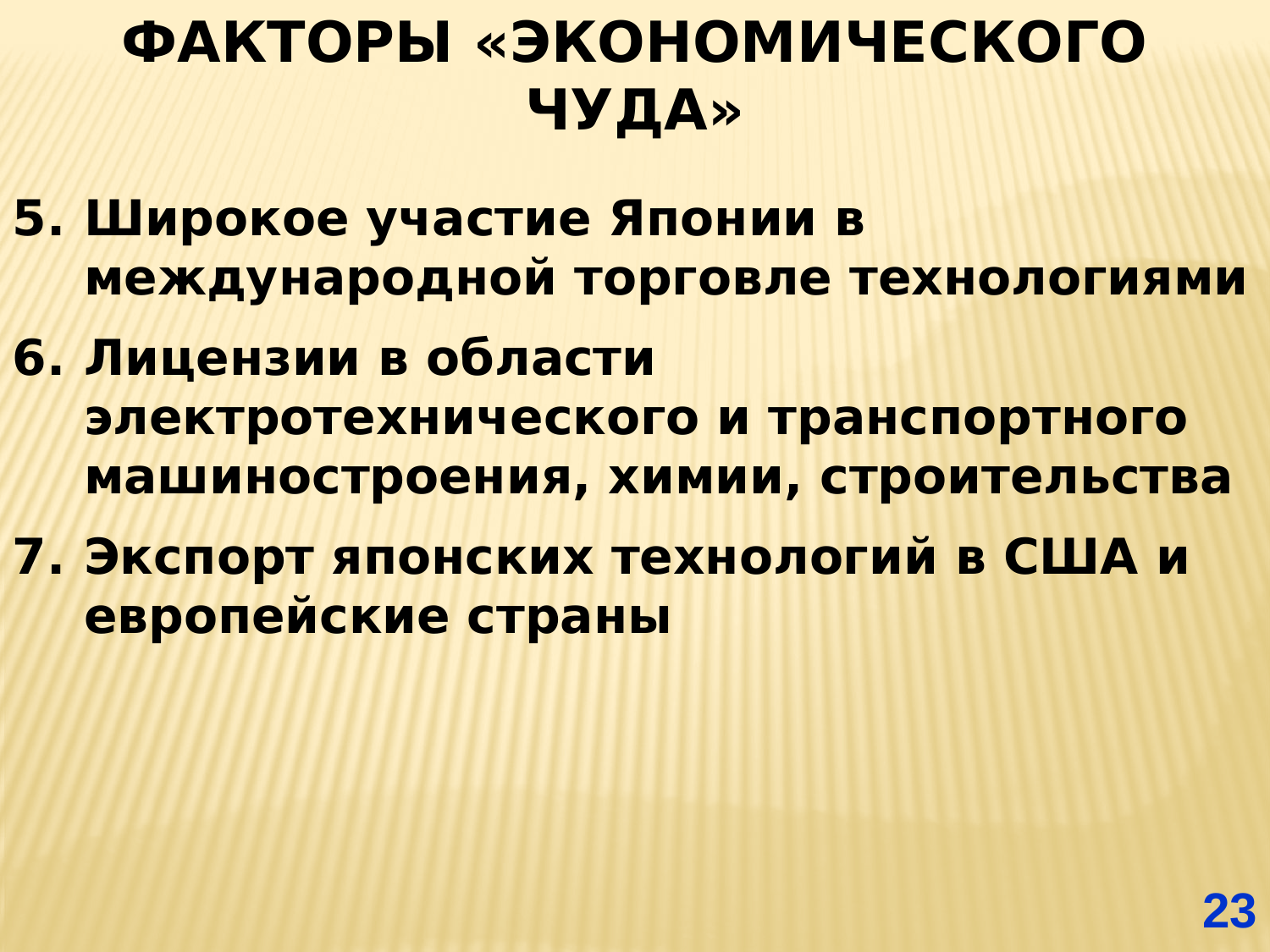

ФАКТОРЫ «ЭКОНОМИЧЕСКОГО ЧУДА»
Широкое участие Японии в международной торговле технологиями
Лицензии в области электротехнического и транспортного машиностроения, химии, строительства
Экспорт японских технологий в США и европейские страны

23